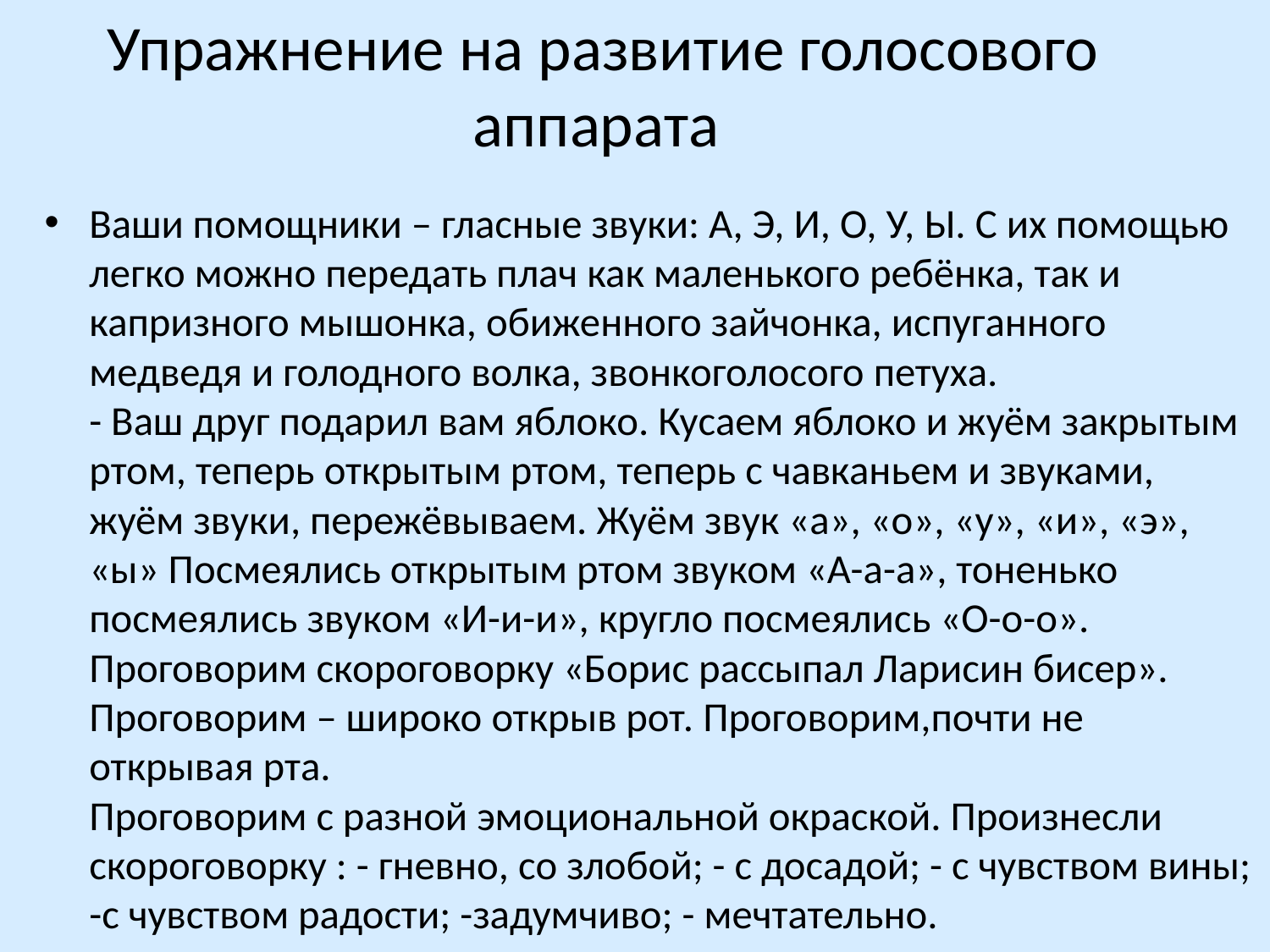

# Упражнение на развитие голосового аппарата
Ваши помощники – гласные звуки: А, Э, И, О, У, Ы. С их помощью легко можно передать плач как маленького ребёнка, так и капризного мышонка, обиженного зайчонка, испуганного медведя и голодного волка, звонкоголосого петуха. 
- Ваш друг подарил вам яблоко. Кусаем яблоко и жуём закрытым ртом, теперь открытым ртом, теперь с чавканьем и звуками, жуём звуки, пережёвываем. Жуём звук «а», «о», «у», «и», «э», «ы» Посмеялись открытым ртом звуком «А-а-а», тоненько посмеялись звуком «И-и-и», кругло посмеялись «О-о-о». Проговорим скороговорку «Борис рассыпал Ларисин бисер». Проговорим – широко открыв рот. Проговорим,почти не открывая рта.
Проговорим с разной эмоциональной окраской. Произнесли скороговорку : - гневно, со злобой; - с досадой; - с чувством вины; -с чувством радости; -задумчиво; - мечтательно.